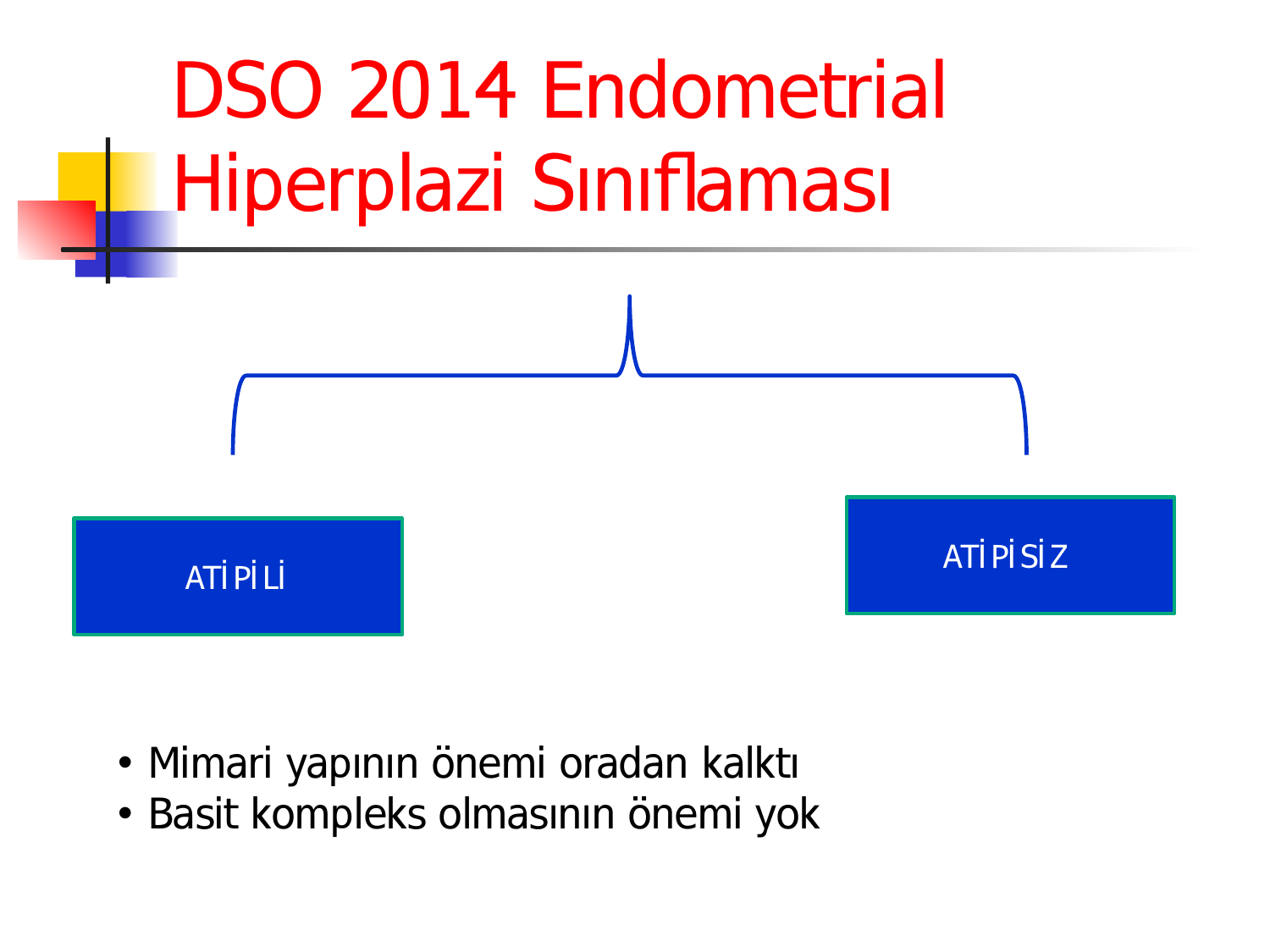

# DSO 2014 Endometrial Hiperplazi Sınıflaması
ATİPİSİZ
ATİPİLİ
Mimari yapının önemi oradan kalktı
Basit kompleks olmasının önemi yok